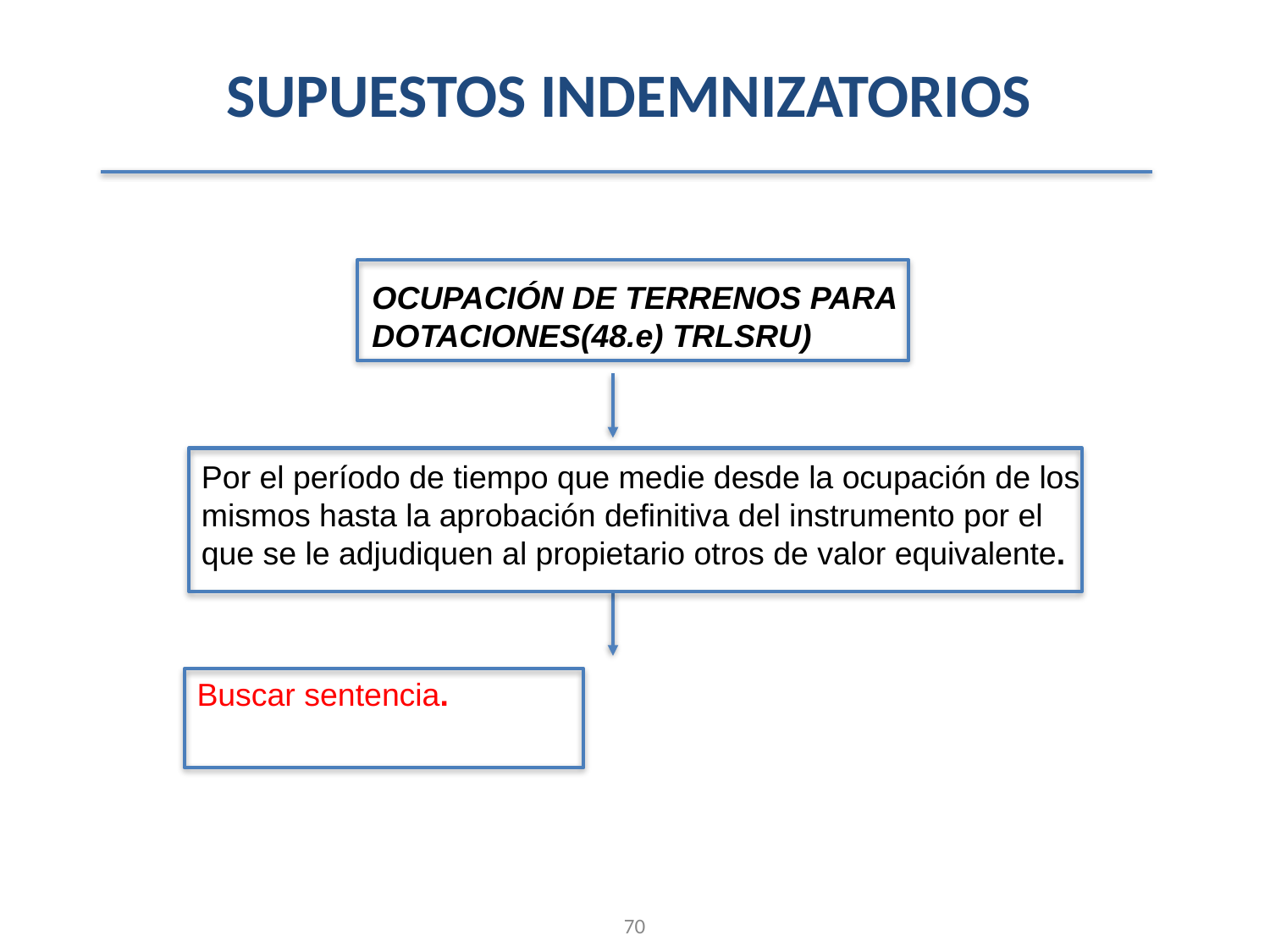

SUPUESTOS INDEMNIZATORIOS

OCUPACIÓN DE TERRENOS PARA DOTACIONES(48.e) TRLSRU)

Por el período de tiempo que medie desde la ocupación de los mismos hasta la aprobación definitiva del instrumento por el que se le adjudiquen al propietario otros de valor equivalente.

Buscar sentencia.

70